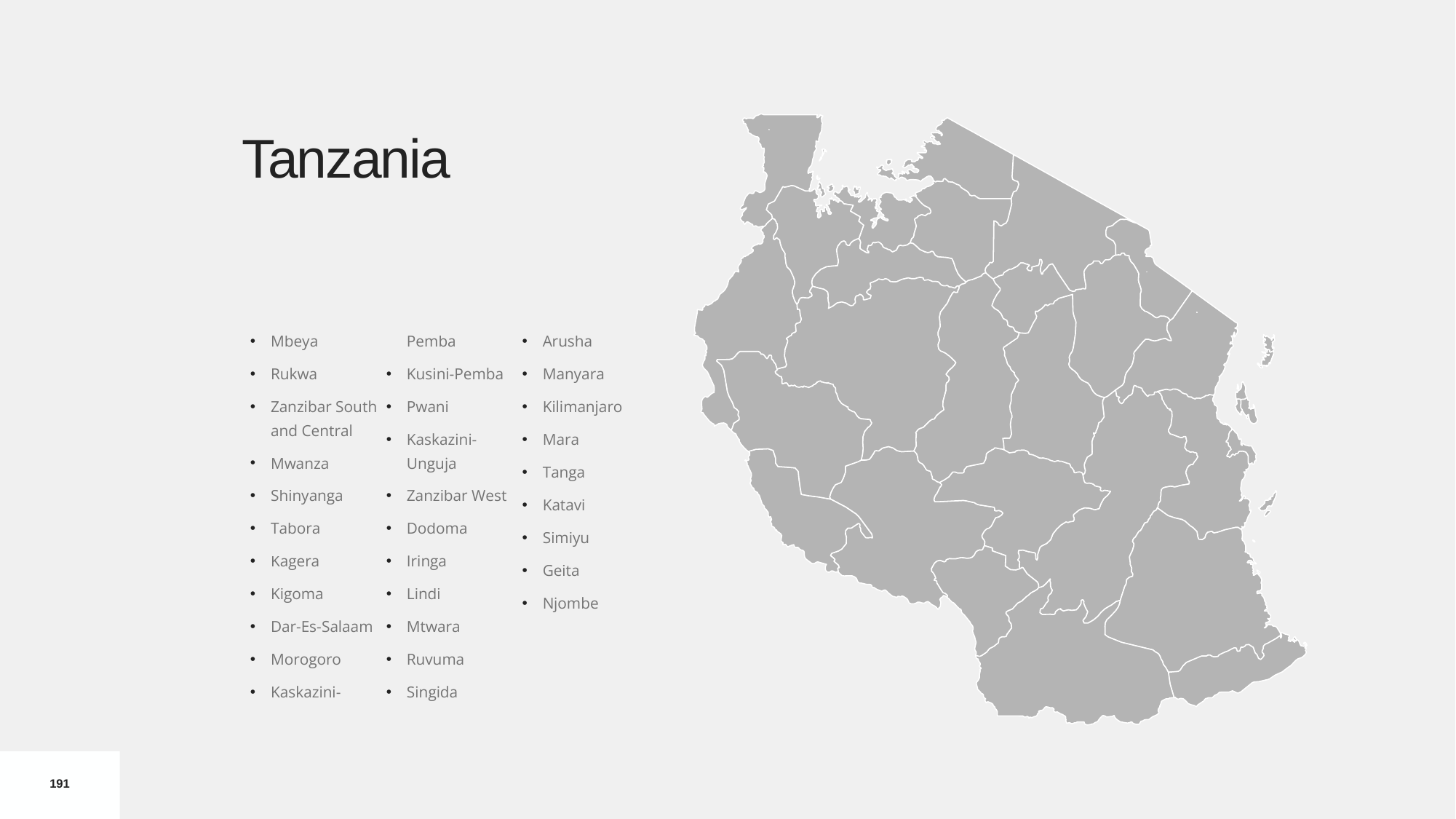

# Tanzania

Mbeya
Rukwa
Zanzibar South and Central
Mwanza
Shinyanga
Tabora
Kagera
Kigoma
Dar-Es-Salaam
Morogoro
Kaskazini-Pemba
Kusini-Pemba
Pwani
Kaskazini-Unguja
Zanzibar West
Dodoma
Iringa
Lindi
Mtwara
Ruvuma
Singida
Arusha
Manyara
Kilimanjaro
Mara
Tanga
Katavi
Simiyu
Geita
Njombe